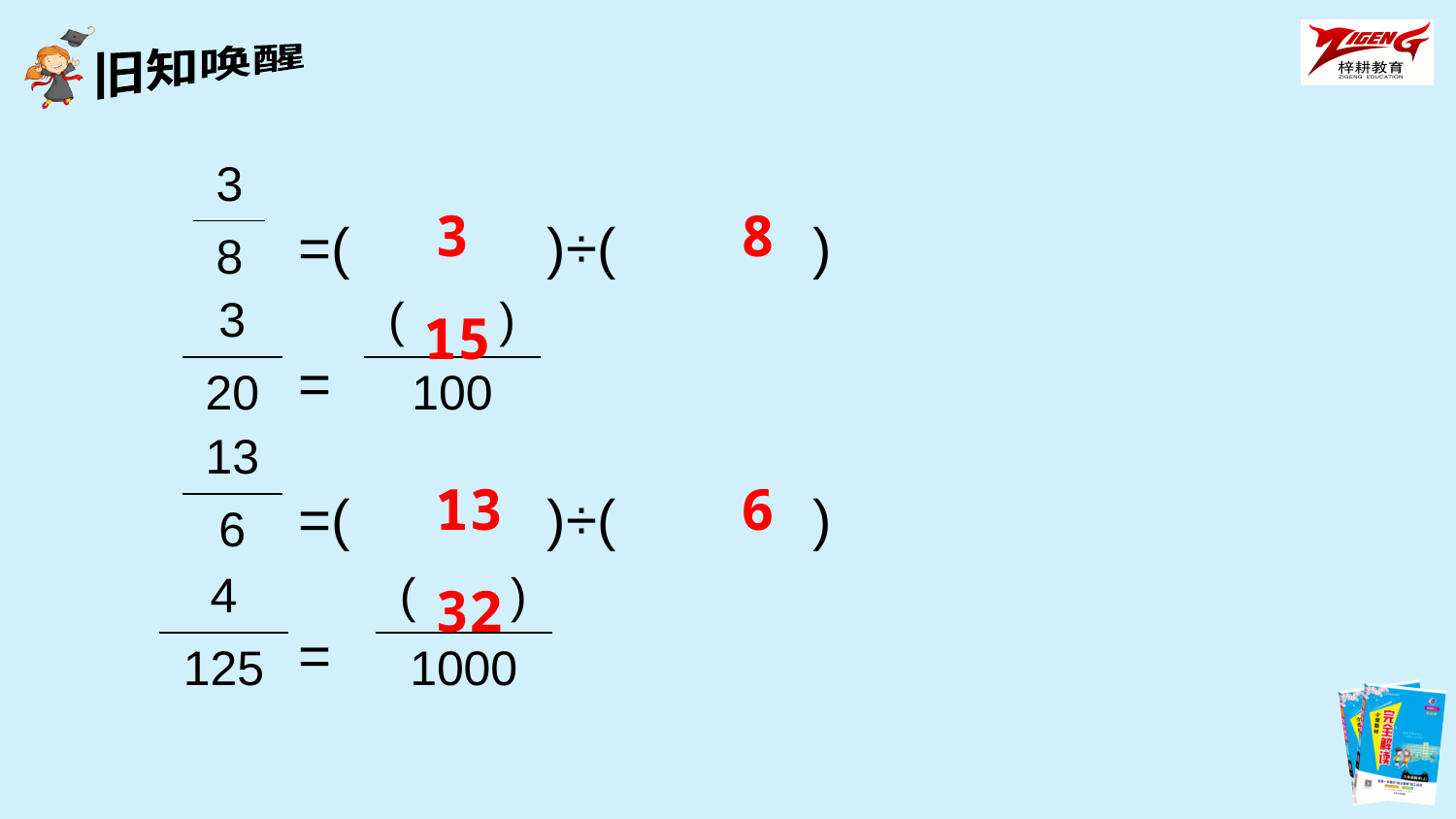

=(　　　)÷(　　　)
=
=(　　　)÷(　　　)
=
| 3 |
| --- |
| 8 |
3        8
15
| 3 |
| --- |
| 20 |
| ( ) |
| --- |
| 100 |
| 13 |
| --- |
| 6 |
13       6
32
| 4 |
| --- |
| 125 |
| ( ) |
| --- |
| 1000 |